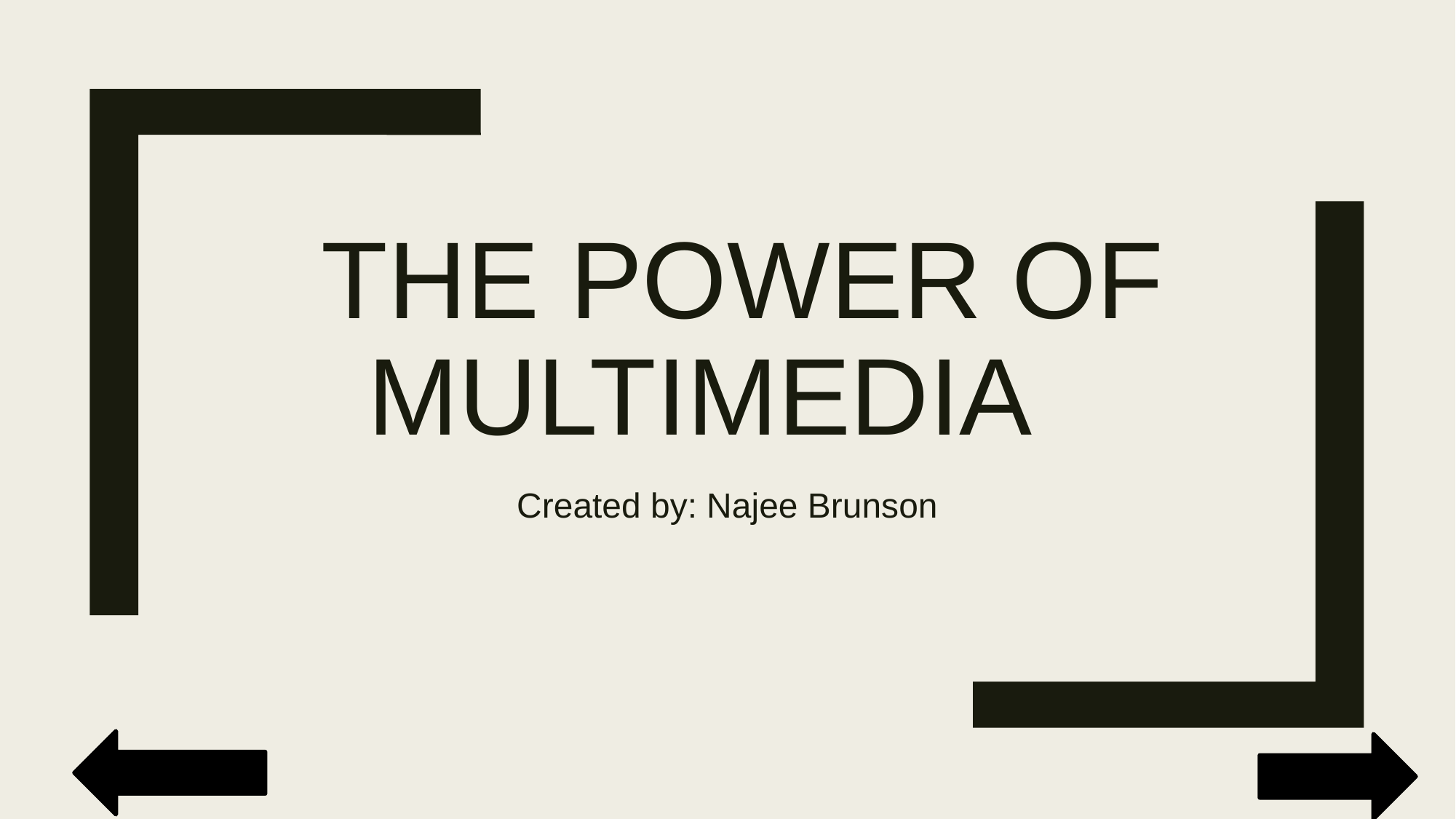

# The power of Multimedia
Created by: Najee Brunson